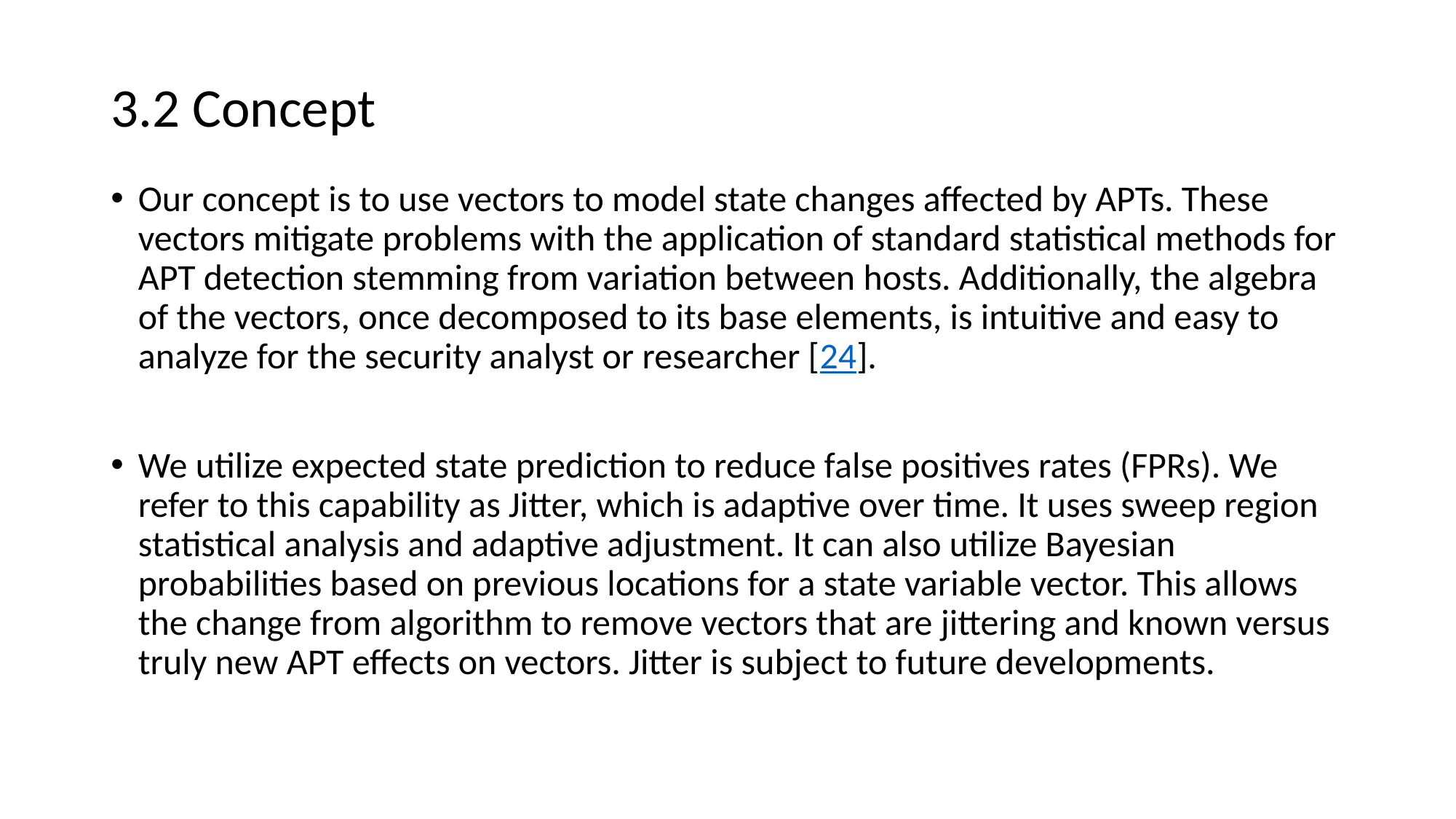

# 3.2 Concept
Our concept is to use vectors to model state changes affected by APTs. These vectors mitigate problems with the application of standard statistical methods for APT detection stemming from variation between hosts. Additionally, the algebra of the vectors, once decomposed to its base elements, is intuitive and easy to analyze for the security analyst or researcher [24].

We utilize expected state prediction to reduce false positives rates (FPRs). We refer to this capability as Jitter, which is adaptive over time. It uses sweep region statistical analysis and adaptive adjustment. It can also utilize Bayesian probabilities based on previous locations for a state variable vector. This allows the change from algorithm to remove vectors that are jittering and known versus truly new APT effects on vectors. Jitter is subject to future developments.